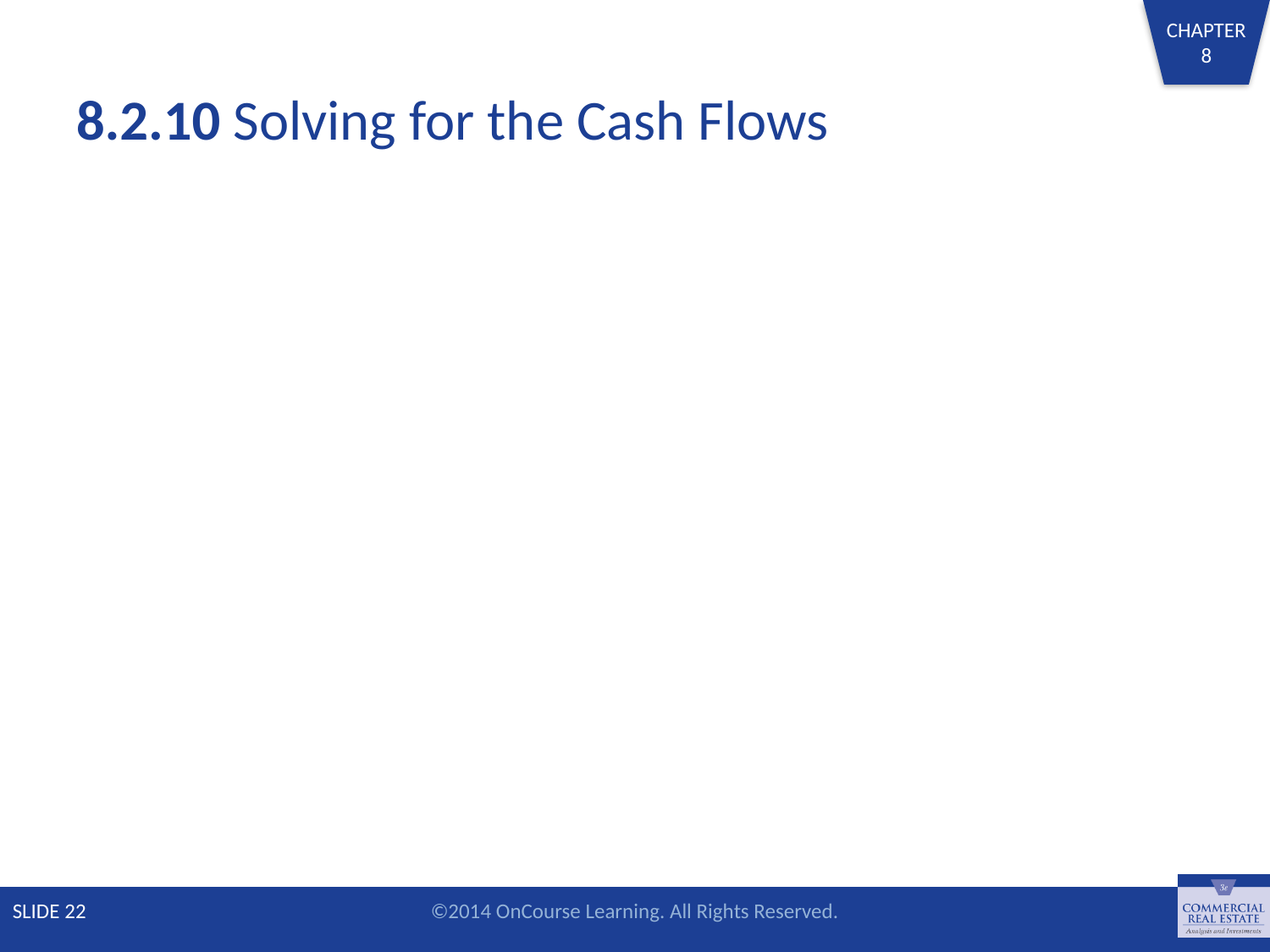

# 8.2.10 Solving for the Cash Flows

SLIDE 22